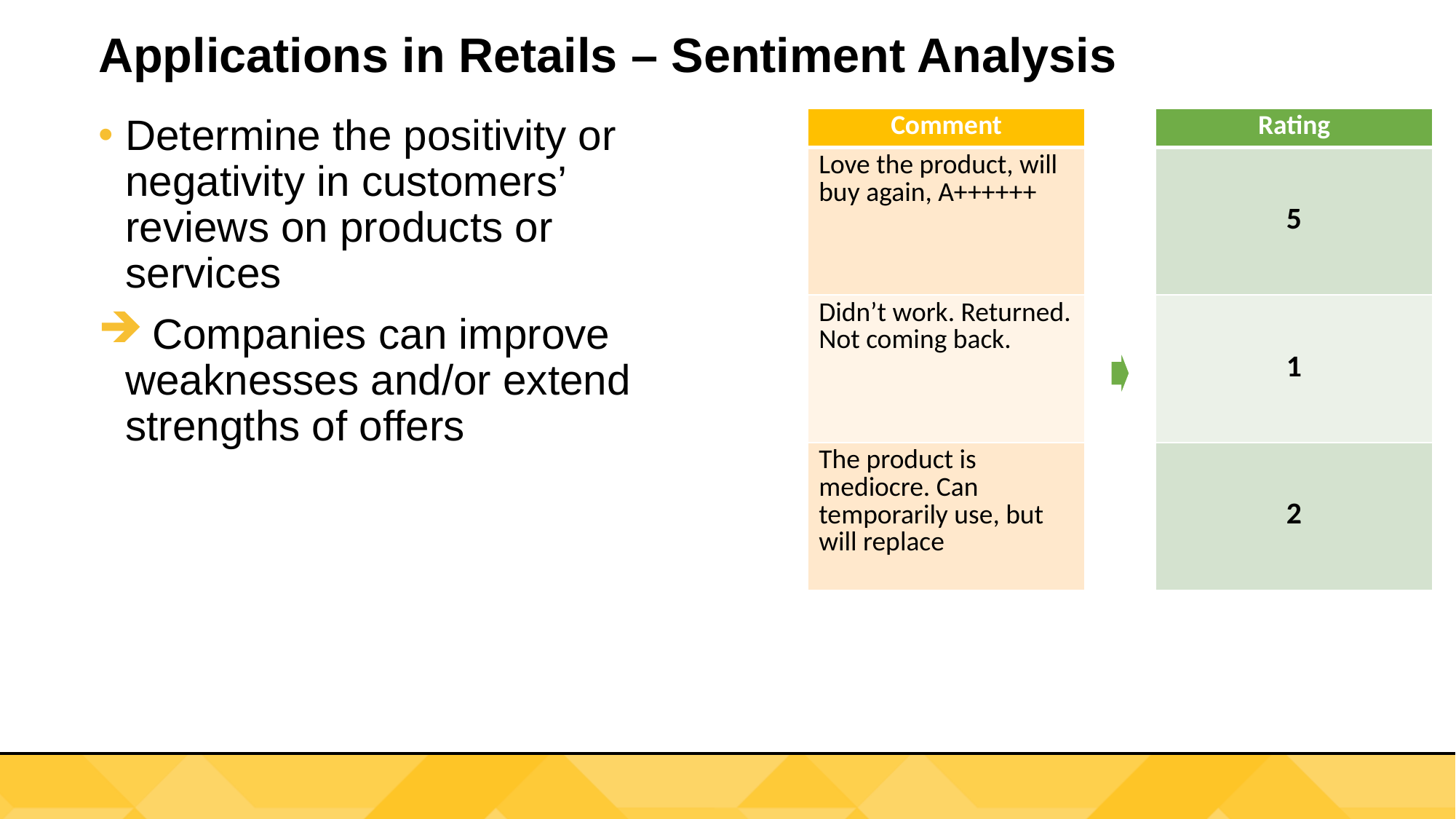

# Applications in Retails – Sentiment Analysis
Determine the positivity or negativity in customers’ reviews on products or services
 Companies can improve weaknesses and/or extend strengths of offers

| Comment |
| --- |
| Love the product, will buy again, A++++++ |
| Didn’t work. Returned. Not coming back. |
| The product is mediocre. Can temporarily use, but will replace |
| Rating |
| --- |
| 5 |
| 1 |
| 2 |